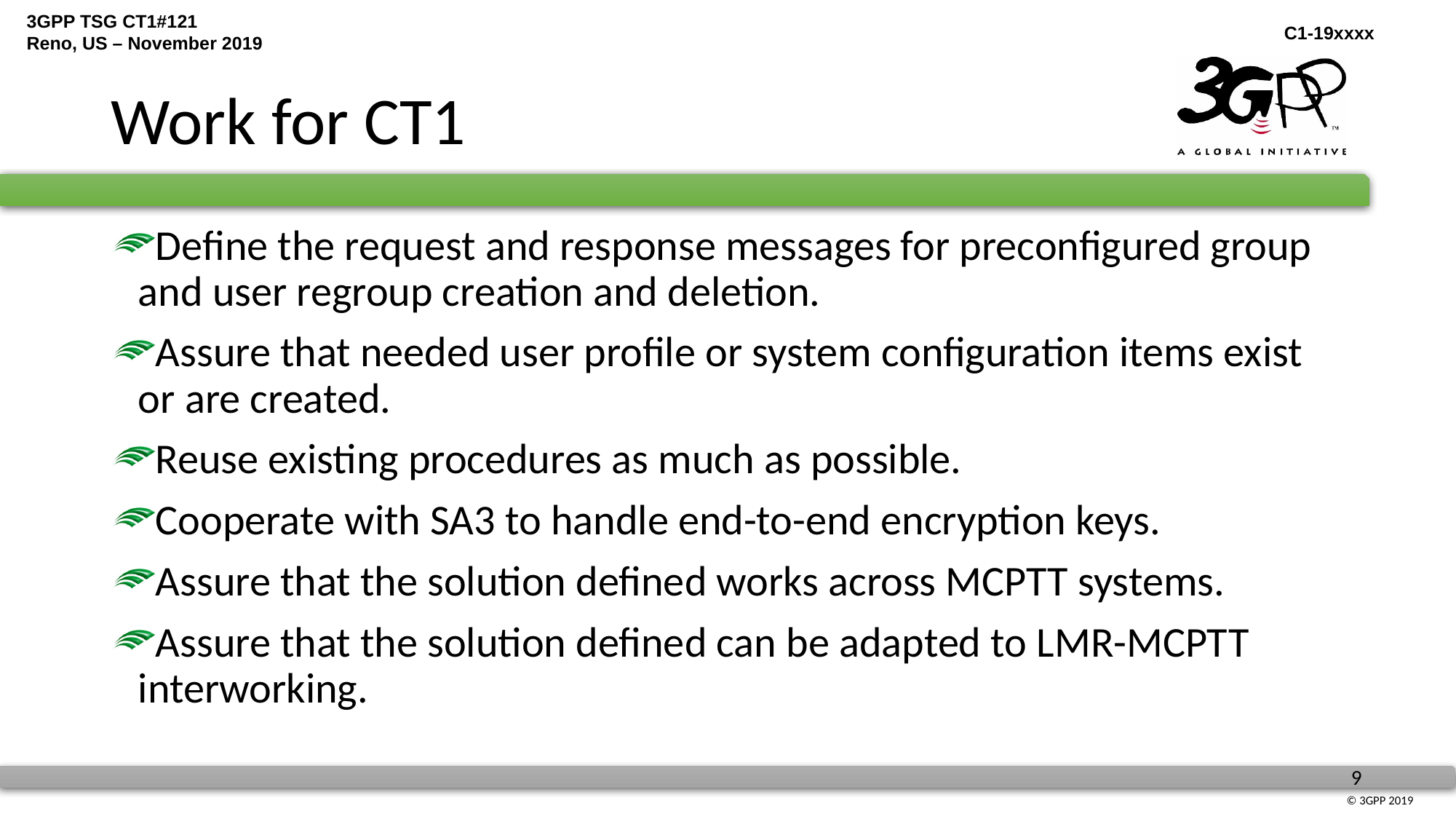

# Work for CT1
Define the request and response messages for preconfigured group and user regroup creation and deletion.
Assure that needed user profile or system configuration items exist or are created.
Reuse existing procedures as much as possible.
Cooperate with SA3 to handle end-to-end encryption keys.
Assure that the solution defined works across MCPTT systems.
Assure that the solution defined can be adapted to LMR-MCPTT interworking.